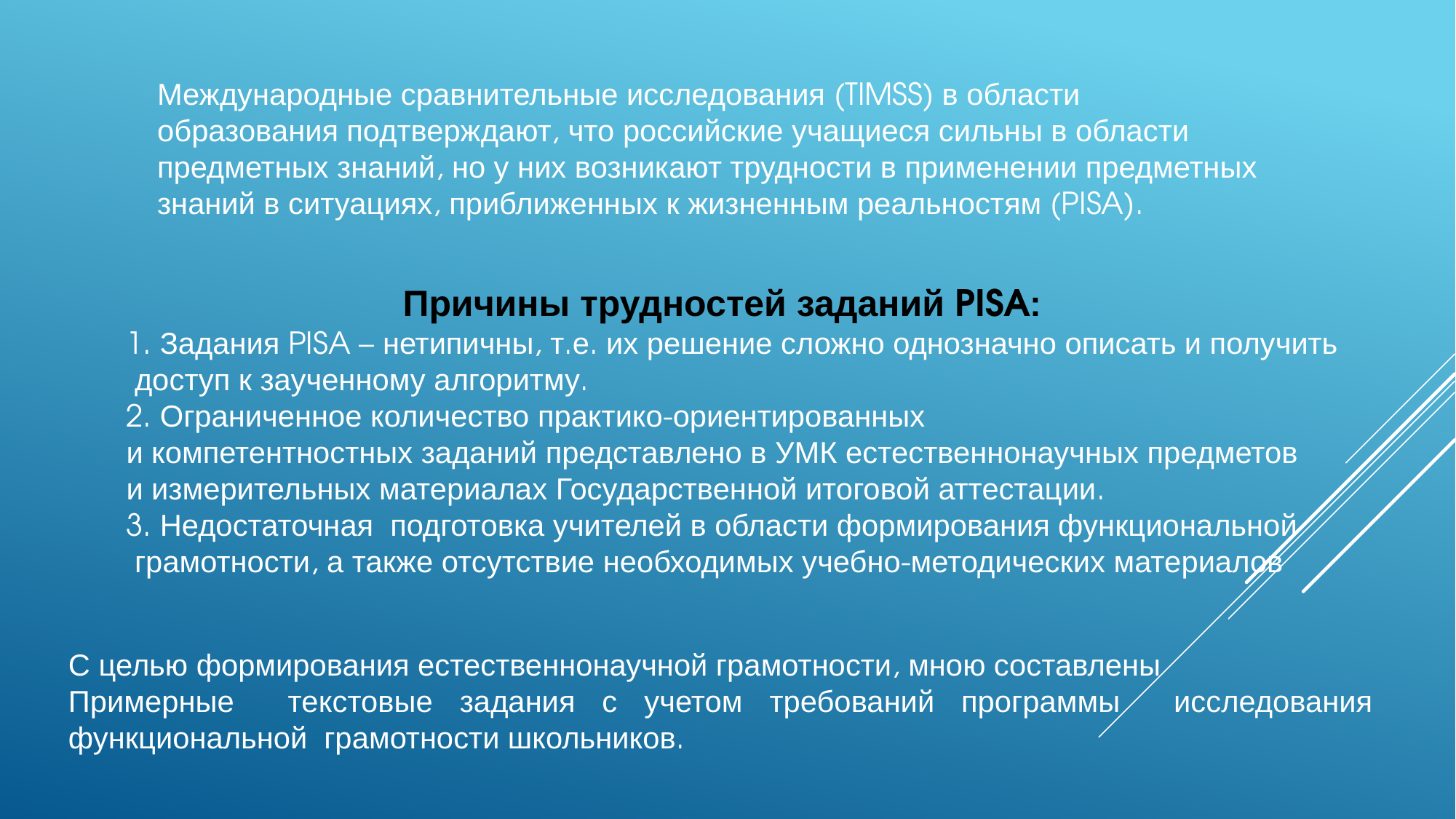

Международные сравнительные исследования (TIMSS) в области
образования подтверждают, что российские учащиеся сильны в области
предметных знаний, но у них возникают трудности в применении предметных
знаний в ситуациях, приближенных к жизненным реальностям (PISA).
Причины трудностей заданий PISA:
1. Задания PISA – нетипичны, т.е. их решение сложно однозначно описать и получить
 доступ к заученному алгоритму.
2. Ограниченное количество практико-ориентированных
и компетентностных заданий представлено в УМК естественнонаучных предметов
и измерительных материалах Государственной итоговой аттестации.
3. Недостаточная  подготовка учителей в области формирования функциональной
 грамотности, а также отсутствие необходимых учебно-методических материалов
С целью формирования естественнонаучной грамотности, мною составлены
Примерные  текстовые задания с учетом требований программы  исследования функциональной  грамотности школьников.